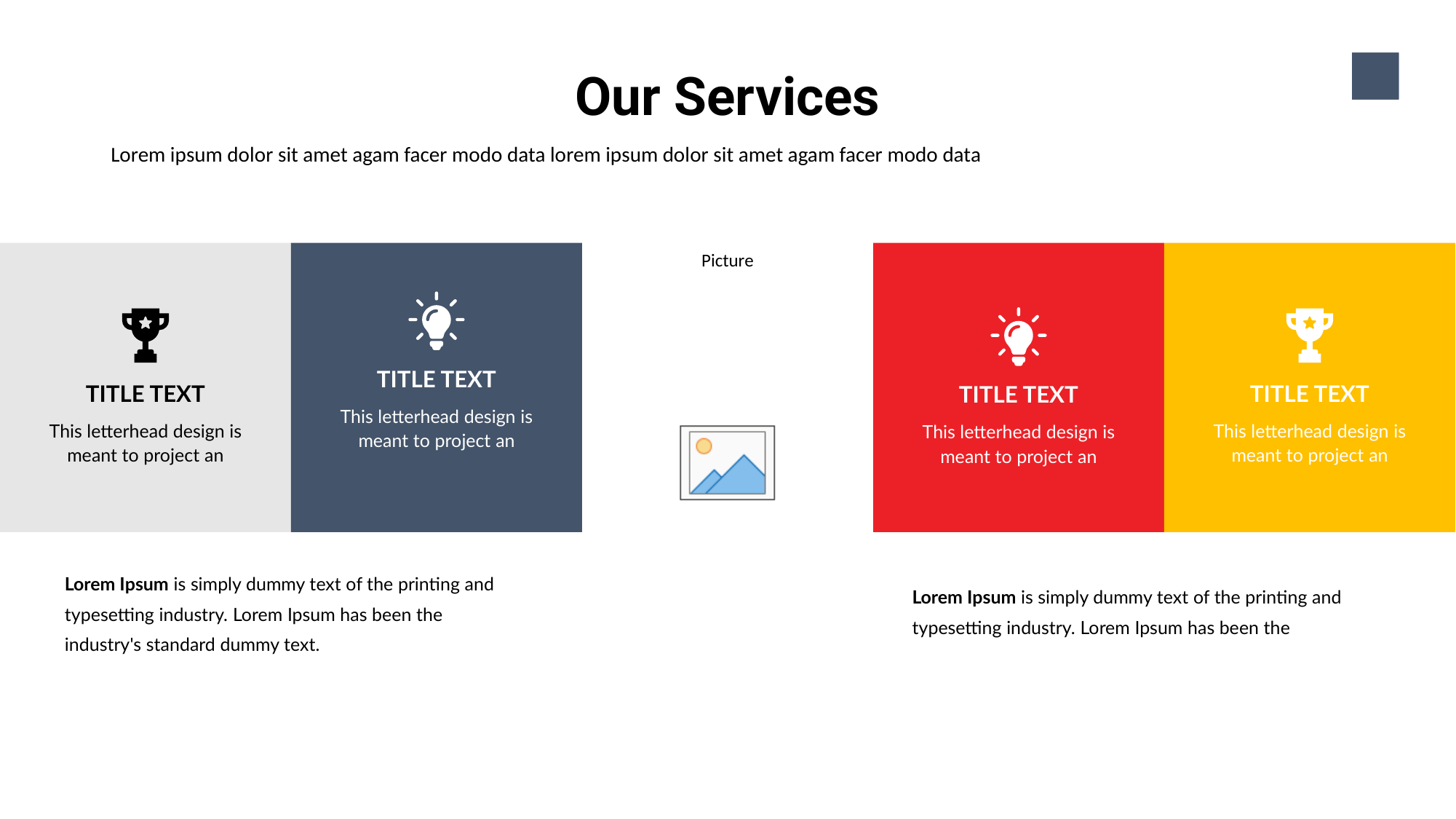

Our Services
7
Lorem ipsum dolor sit amet agam facer modo data lorem ipsum dolor sit amet agam facer modo data

TITLE TEXT
This letterhead design is meant to project an

TITLE TEXT
This letterhead design is meant to project an

TITLE TEXT
This letterhead design is meant to project an

TITLE TEXT
This letterhead design is meant to project an
Lorem Ipsum is simply dummy text of the printing and typesetting industry. Lorem Ipsum has been the industry's standard dummy text.
Lorem Ipsum is simply dummy text of the printing and typesetting industry. Lorem Ipsum has been the